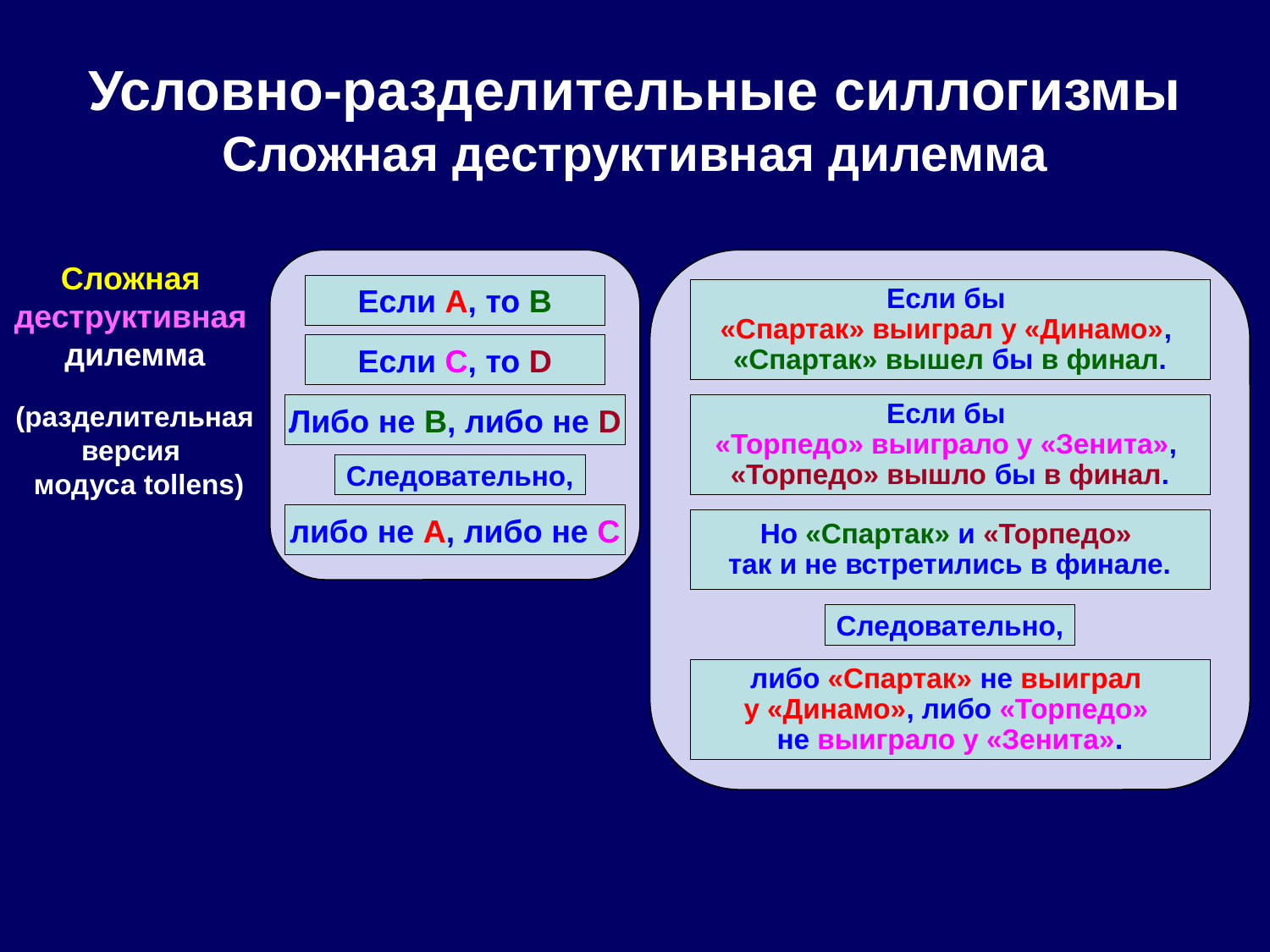

# Условно-разделительные силлогизмы Сложная деструктивная дилемма

Сложная
деструктивная
дилемма
Если A, то B
Если бы
«Спартак» выиграл у «Динамо»,
«Спартак» вышел бы в финал.
Если C, то D
(разделительная версия
 модуса tollens)
Либо не B, либо не D
Если бы
«Торпедо» выиграло у «Зенита»,
«Торпедо» вышло бы в финал.
Следовательно,
либо не A, либо не C
Но «Спартак» и «Торпедо»
так и не встретились в финале.
Следовательно,
либо «Спартак» не выиграл
у «Динамо», либо «Торпедо»
не выиграло у «Зенита».